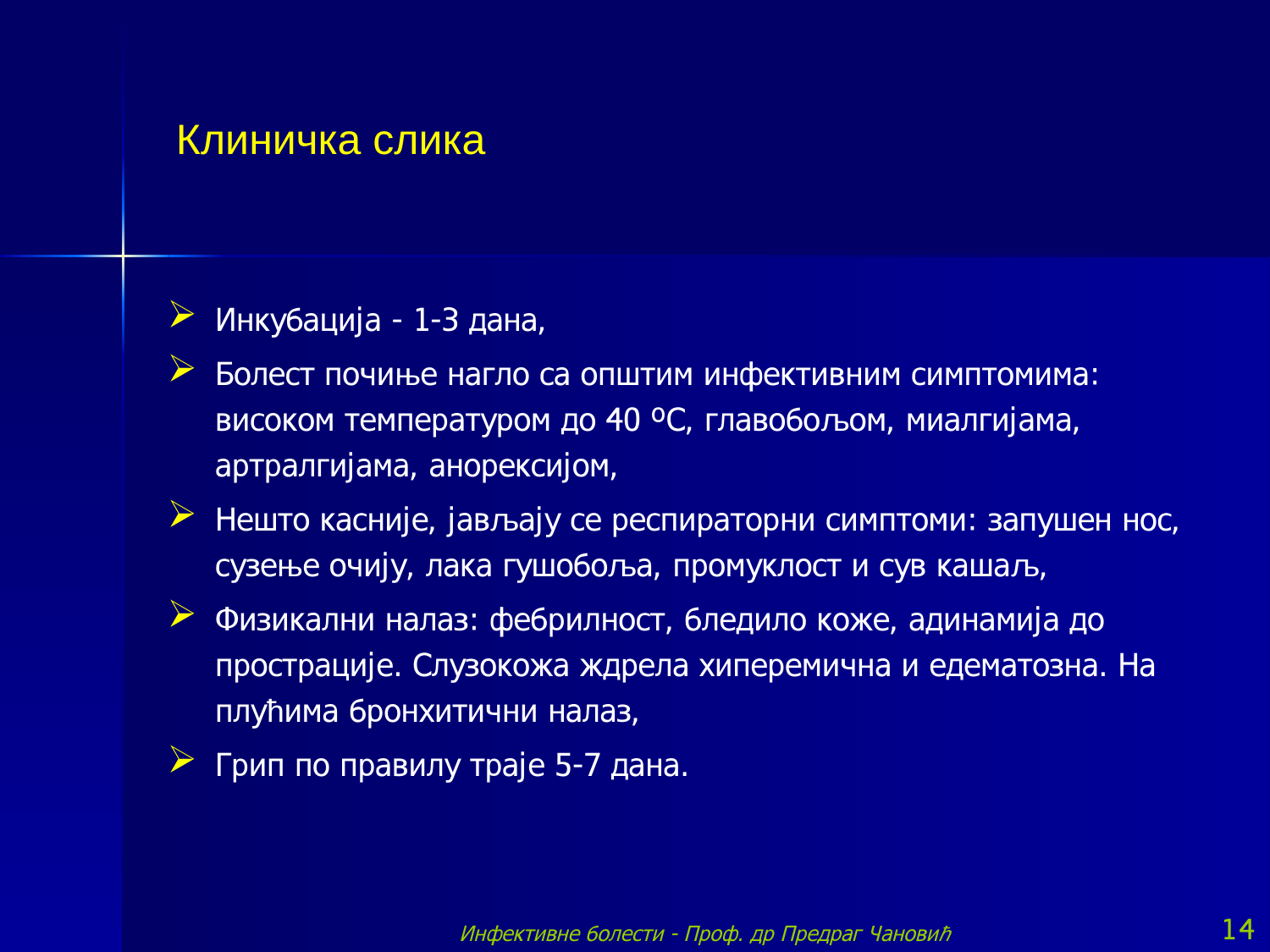

Клиничка слика
Инкубација - 1-3 дана,
Болест почиње нагло са општим инфективним симптомима: високом температуром до 40 ºC, главобољом, миалгијама, артралгијама, анорексијом,
Нешто касније, јављају се респираторни симптоми: запушен нос,
сузење очију, лака гушобоља, промуклост и сув кашаљ,
Физикални налаз: фебрилност, бледило коже, адинамија до прострације. Слузокожа ждрела хиперемична и едематозна. На плућима бронхитични налаз,
Грип по правилу траје 5-7 дана.
Инфективне болести - Проф. др Предраг Чановић
14